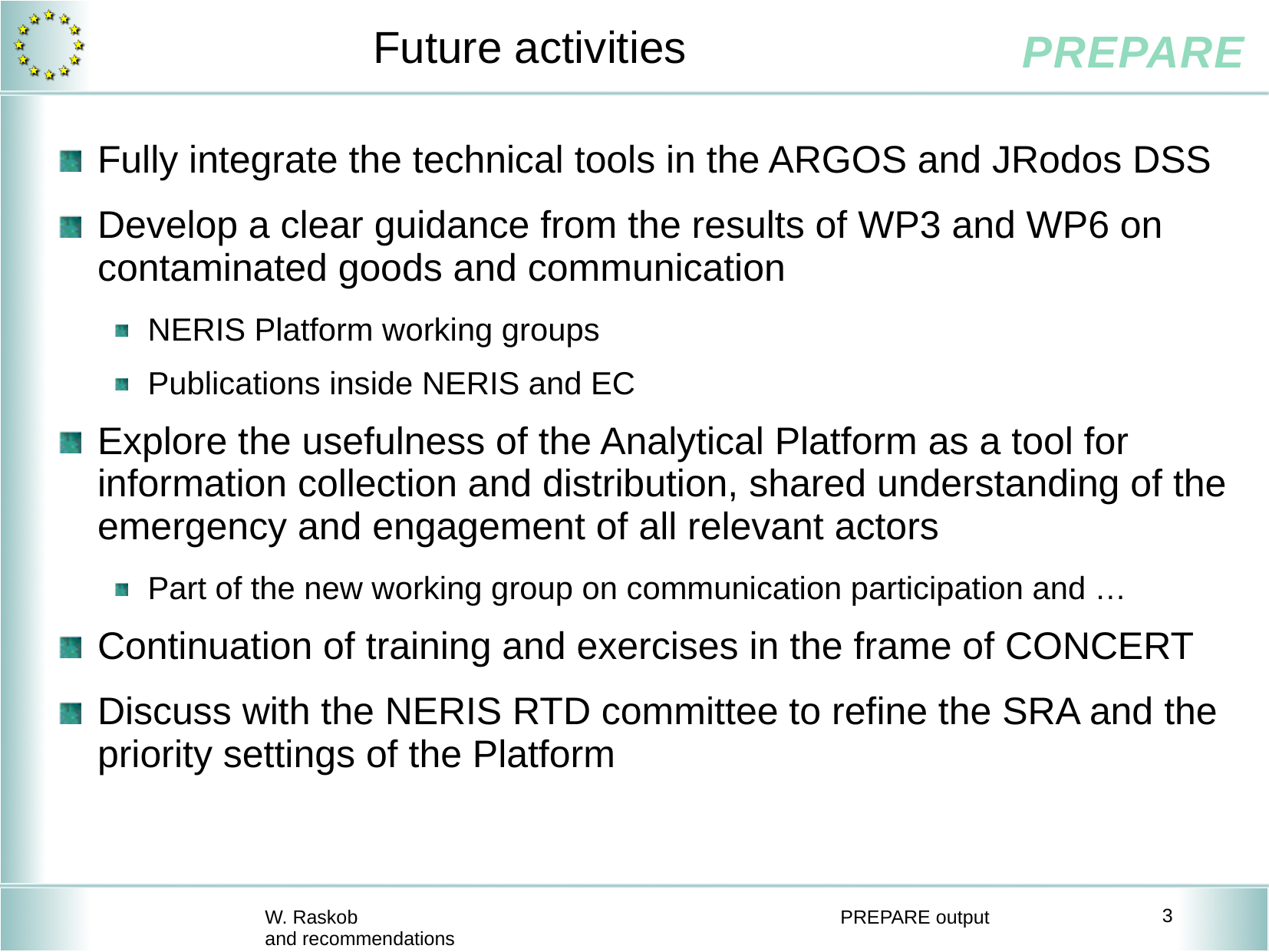

# Future activities
Fully integrate the technical tools in the ARGOS and JRodos DSS
Develop a clear guidance from the results of WP3 and WP6 on contaminated goods and communication
NERIS Platform working groups
Publications inside NERIS and EC
Explore the usefulness of the Analytical Platform as a tool for information collection and distribution, shared understanding of the emergency and engagement of all relevant actors
Part of the new working group on communication participation and …
Continuation of training and exercises in the frame of CONCERT
Discuss with the NERIS RTD committee to refine the SRA and the priority settings of the Platform